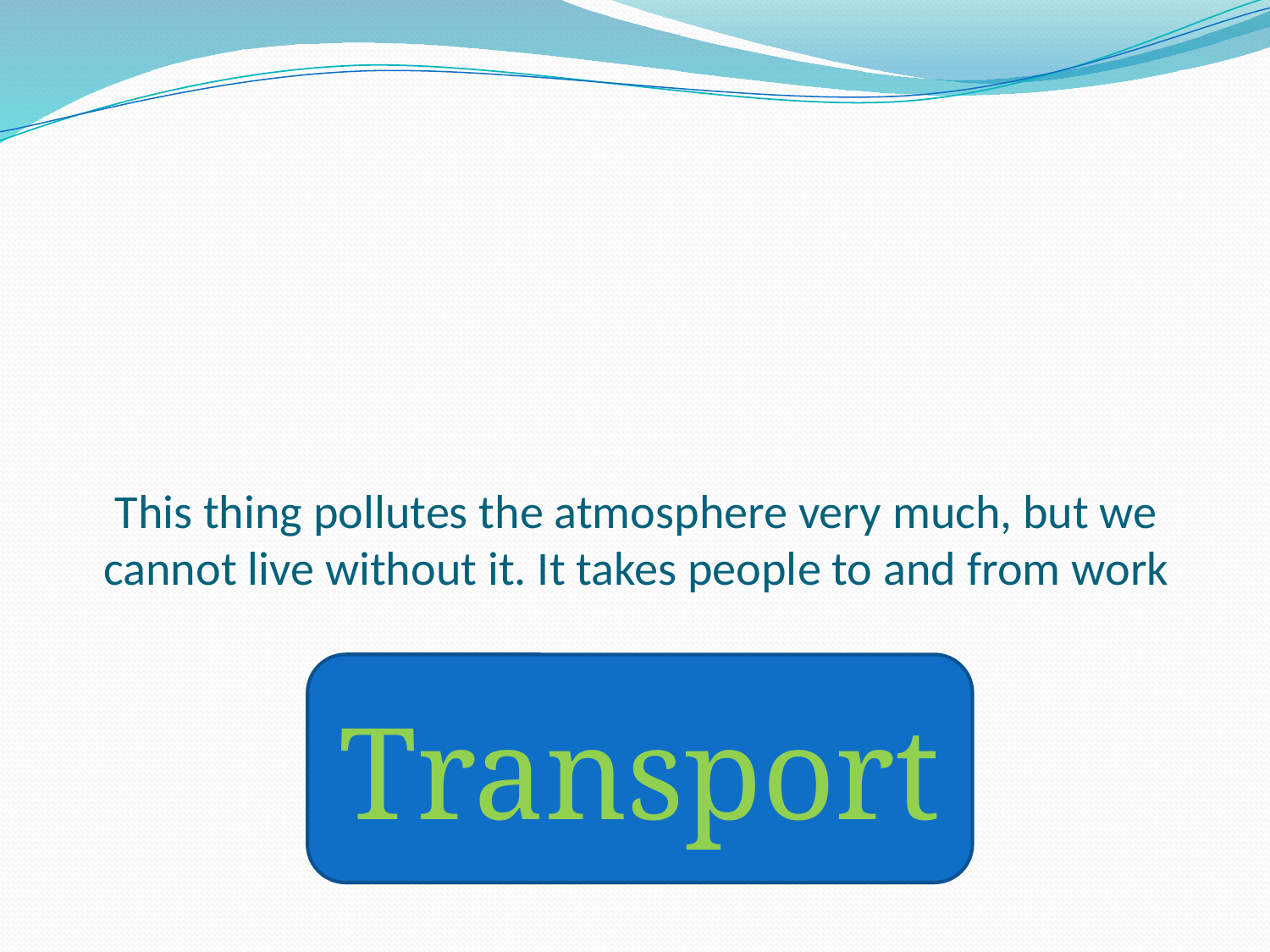

# This thing pollutes the atmosphere very much, but we cannot live without it. It takes people to and from work
Transport